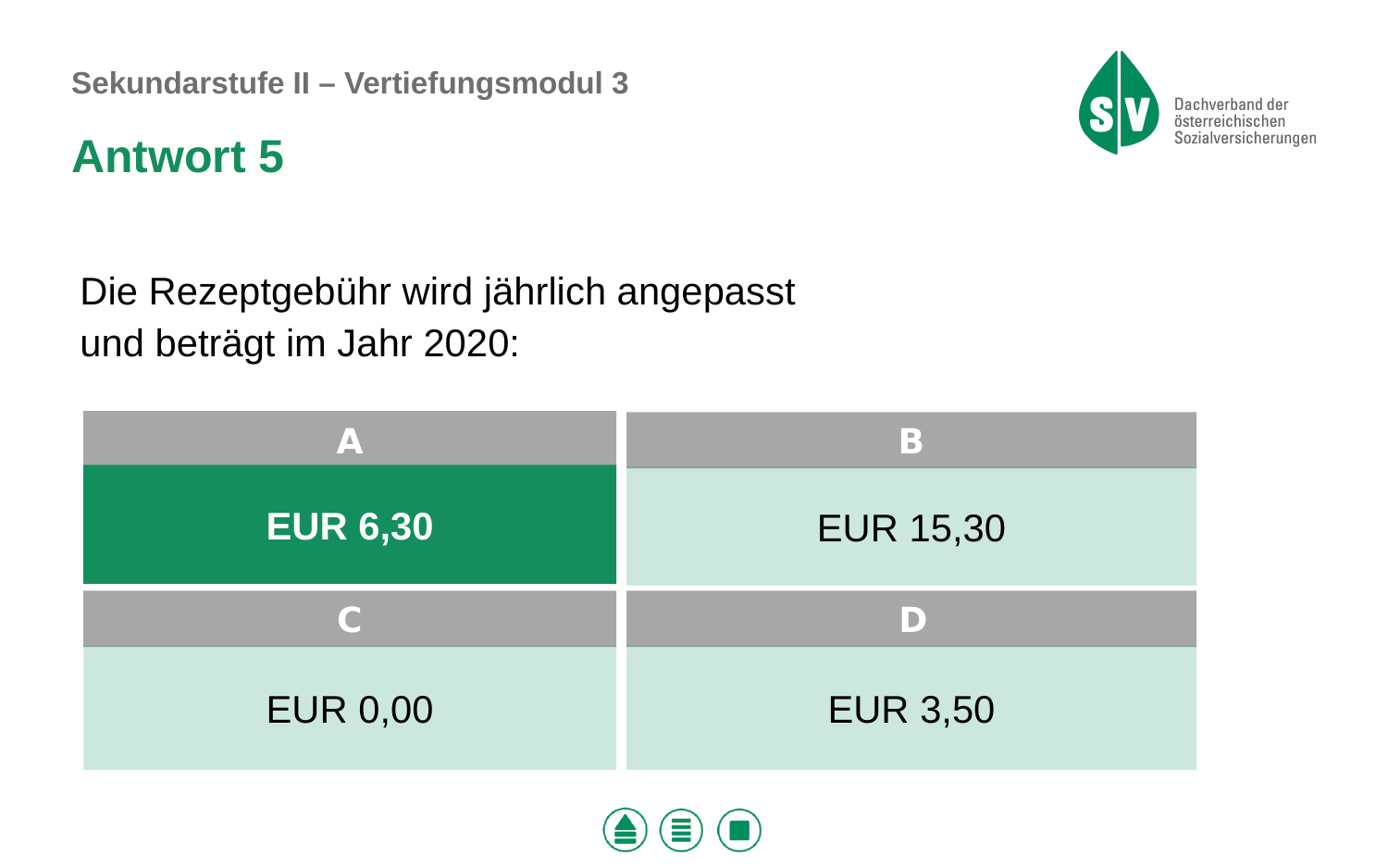

Antwort 5
Die Rezeptgebühr wird jährlich angepasst
und beträgt im Jahr 2020:
EUR 6,30
EUR 15,30
EUR 0,00
EUR 3,50
25